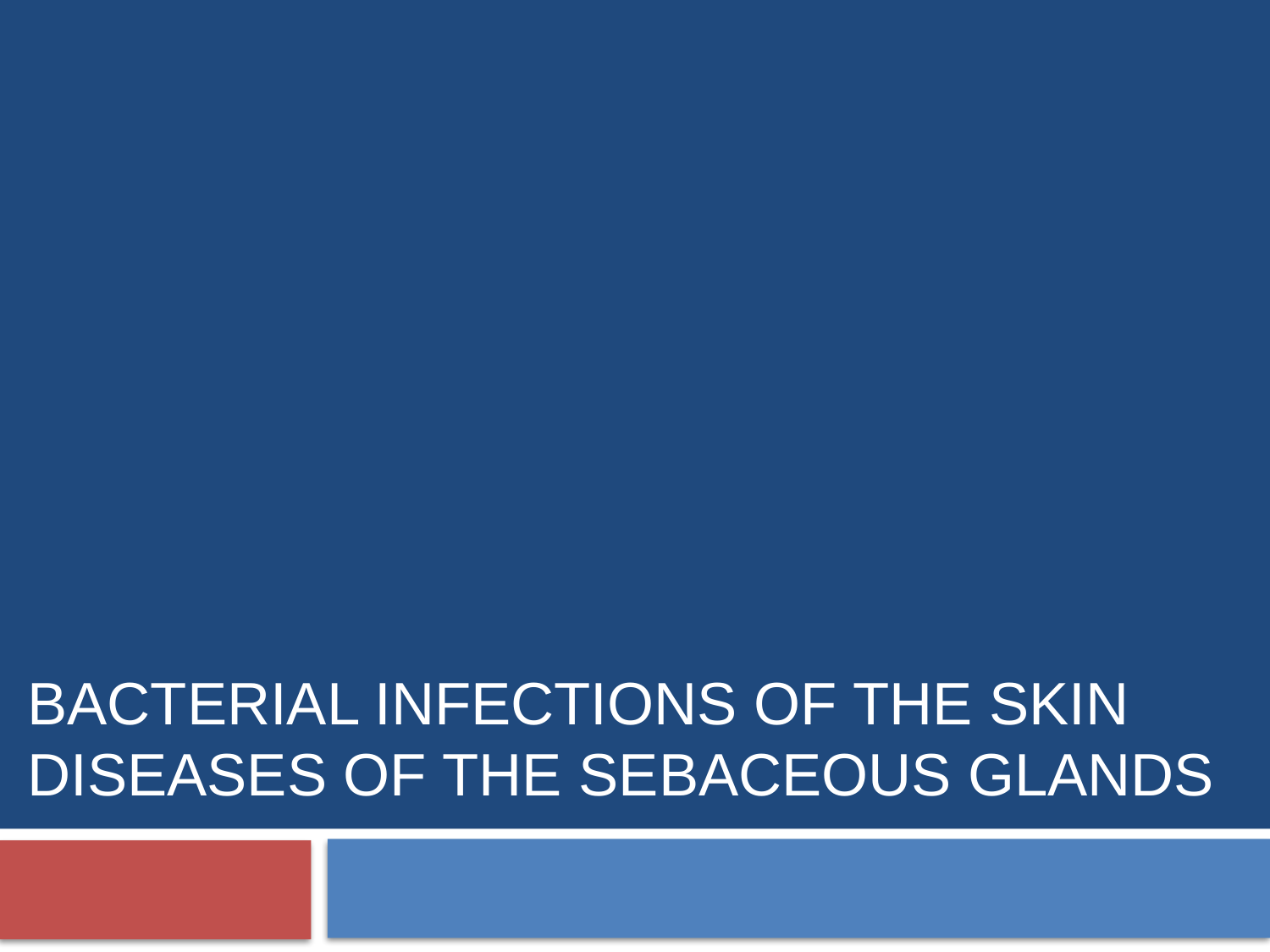

# Bacterial infections of the skin diseases of the sebaceous glands